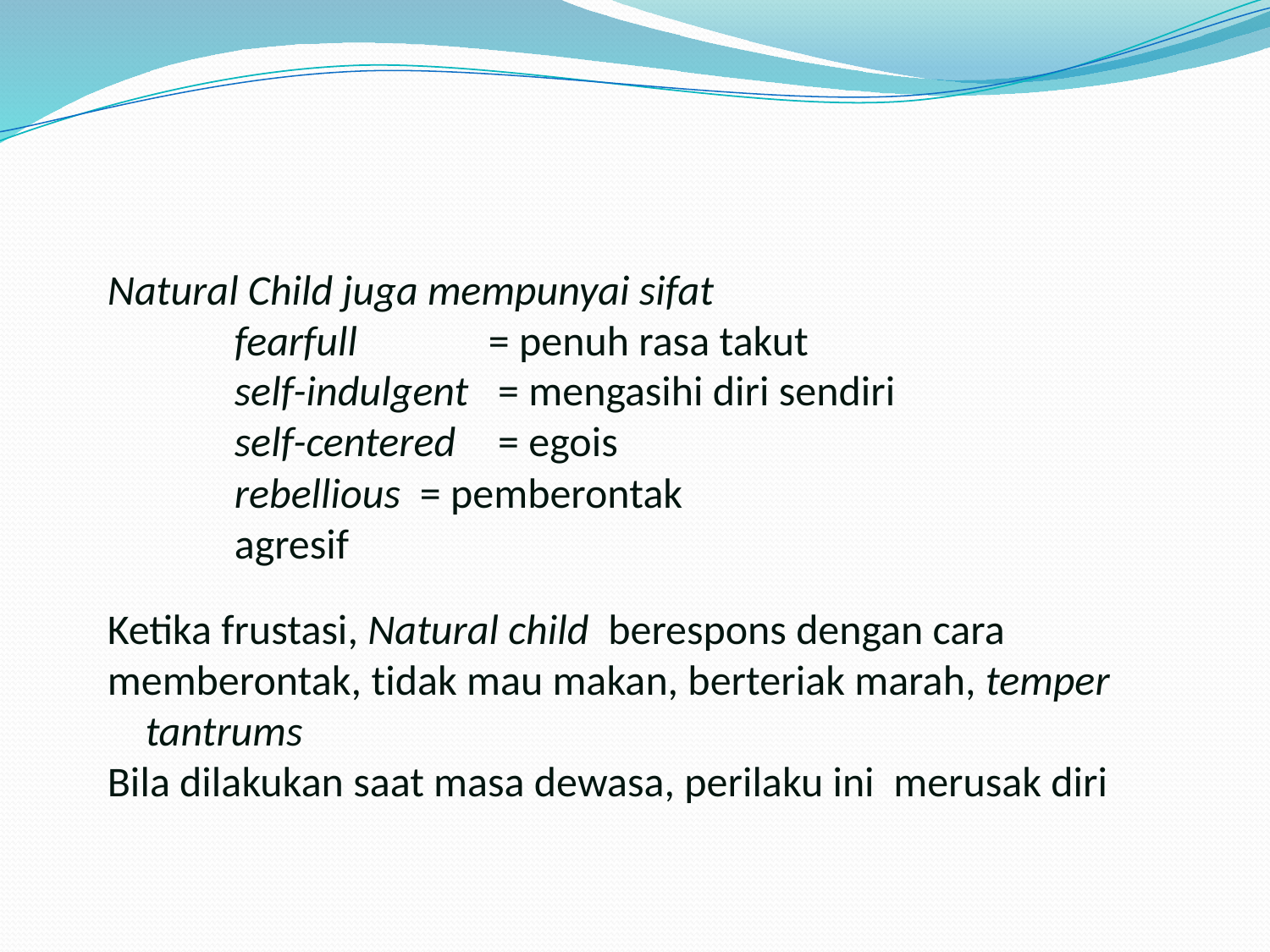

Natural Child juga mempunyai sifat
	fearfull 	= penuh rasa takut
	self-indulgent	 = mengasihi diri sendiri
	self-centered	 = egois
	rebellious  = pemberontak
	agresif
Ketika frustasi, Natural child  berespons dengan cara memberontak, tidak mau makan, berteriak marah, temper
    tantrums
Bila dilakukan saat masa dewasa, perilaku ini  merusak diri